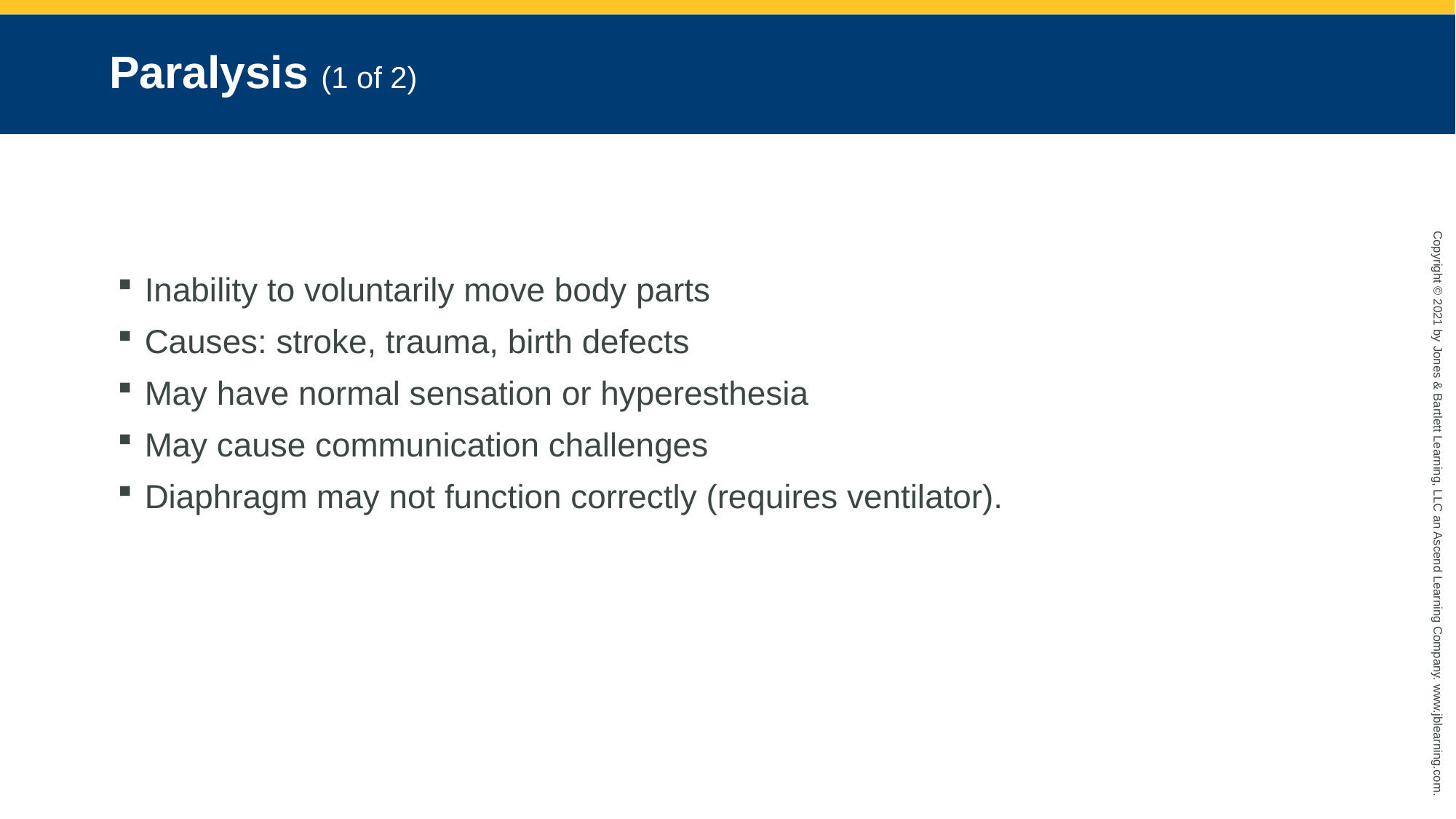

# Paralysis (1 of 2)
Inability to voluntarily move body parts
Causes: stroke, trauma, birth defects
May have normal sensation or hyperesthesia
May cause communication challenges
Diaphragm may not function correctly (requires ventilator).